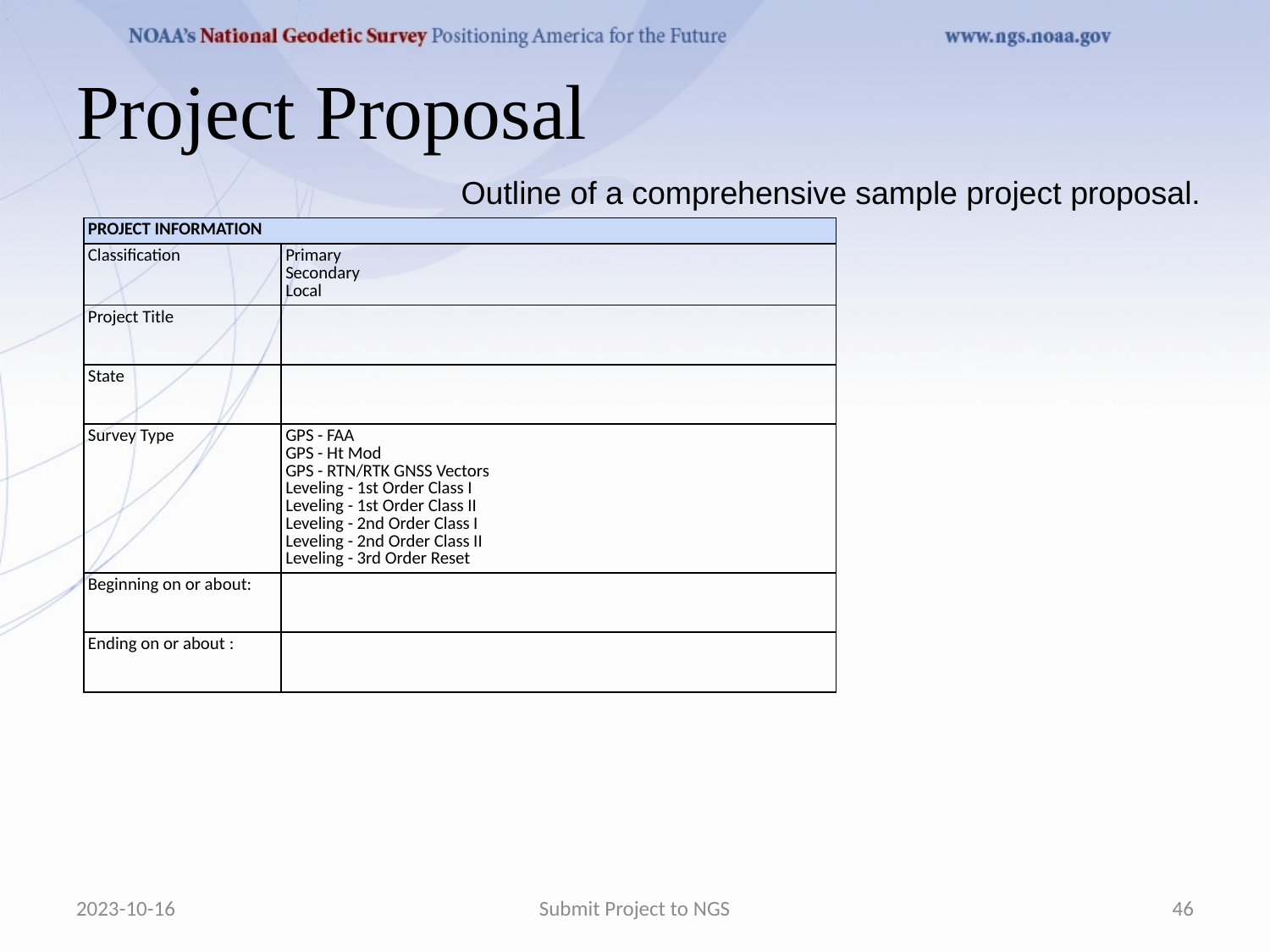

# Project Proposal
Outline of a comprehensive sample project proposal.
| PROJECT INFORMATION |  |
| --- | --- |
| Classification | Primary Secondary Local |
| Project Title |  |
| State |  |
| Survey Type | GPS - FAA GPS - Ht Mod GPS - RTN/RTK GNSS Vectors Leveling - 1st Order Class I Leveling - 1st Order Class II Leveling - 2nd Order Class I Leveling - 2nd Order Class II Leveling - 3rd Order Reset |
| Beginning on or about: |  |
| Ending on or about : |  |
2023-10-16
Submit Project to NGS
46